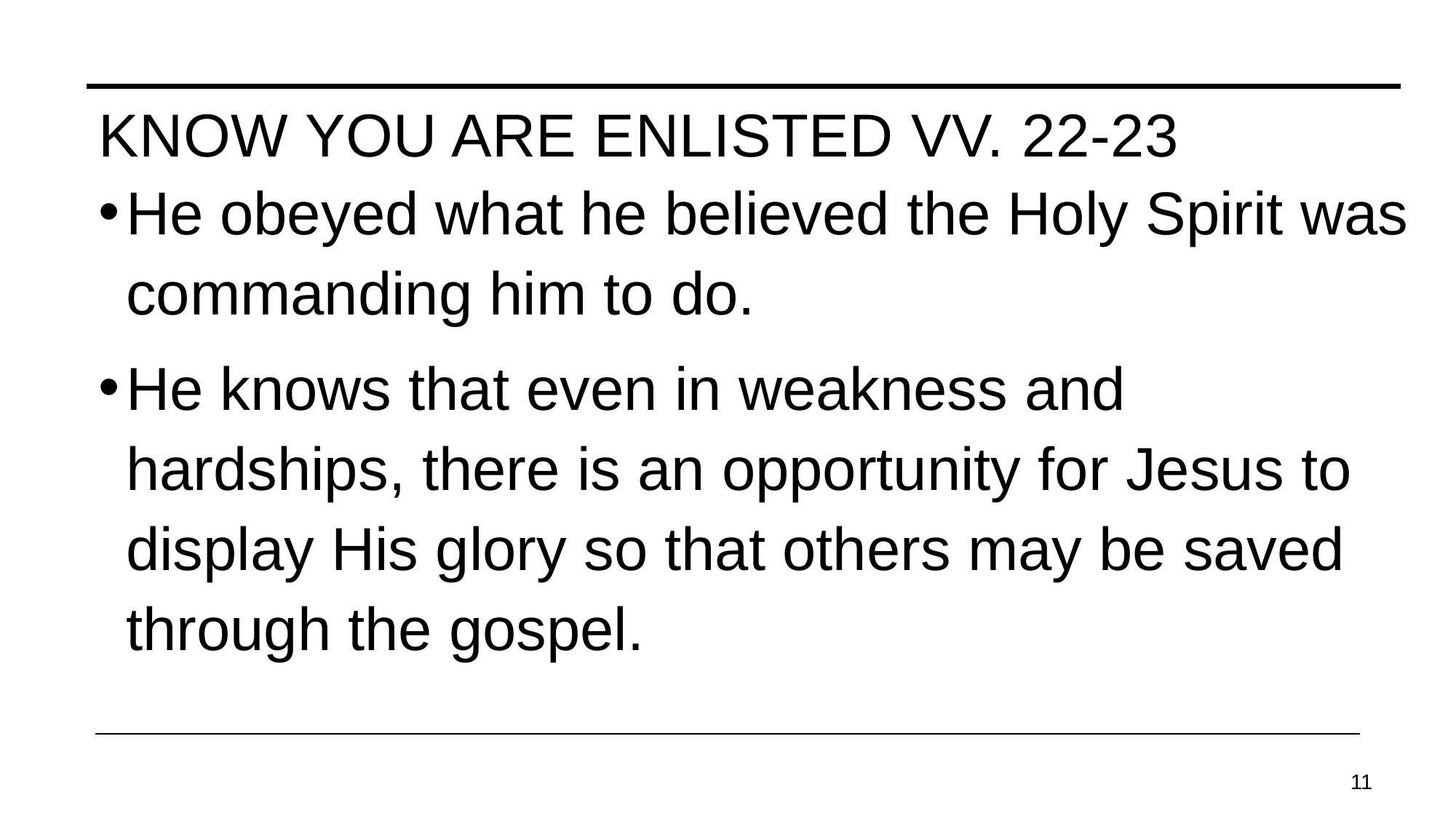

# Know you are enlisted vv. 22-23
He obeyed what he believed the Holy Spirit was commanding him to do.
He knows that even in weakness and hardships, there is an opportunity for Jesus to display His glory so that others may be saved through the gospel.
11